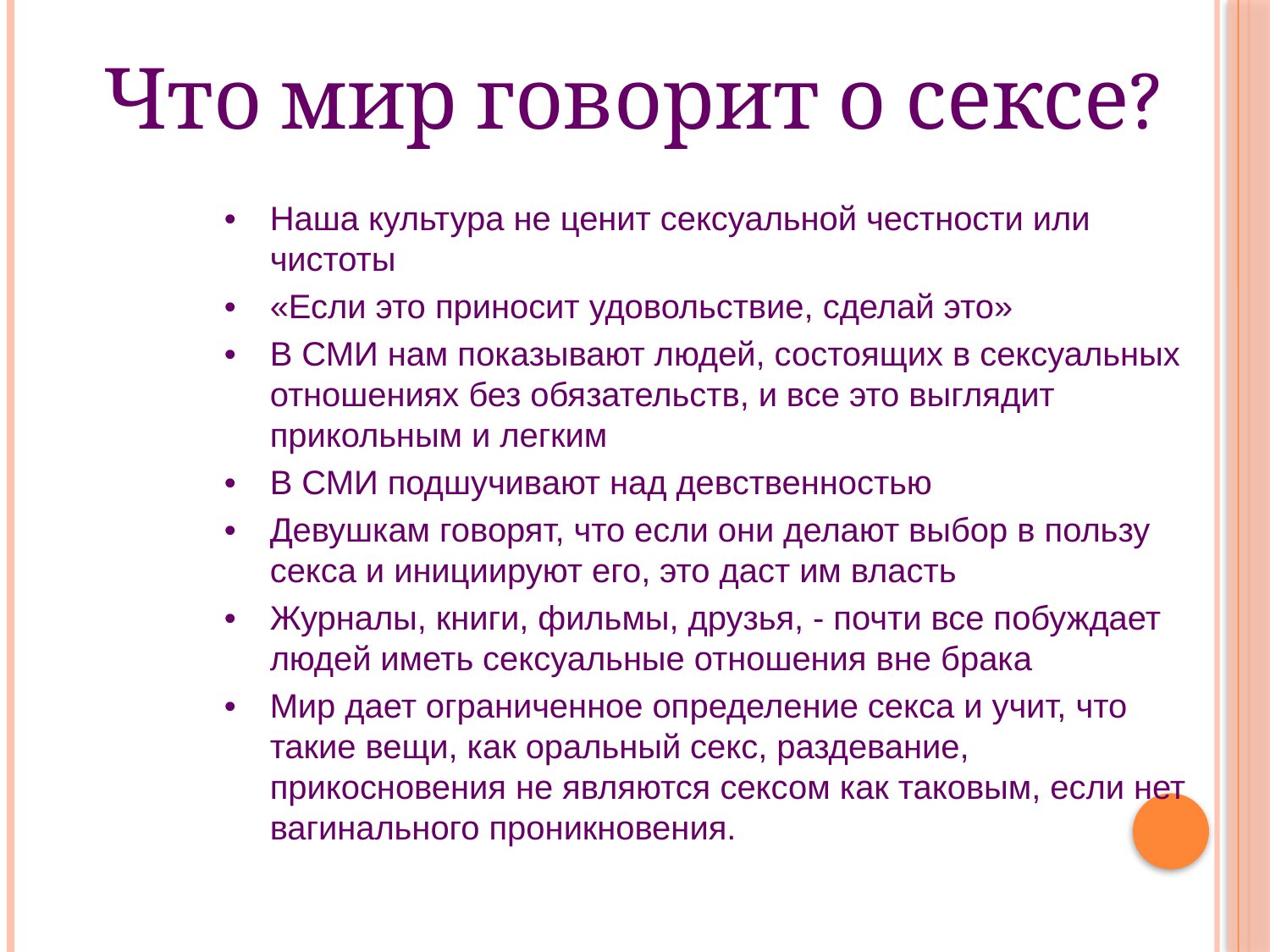

Что мир говорит о сексе?
•	Наша культура не ценит сексуальной честности или чистоты
•	«Если это приносит удовольствие, сделай это»
•	В СМИ нам показывают людей, состоящих в сексуальных отношениях без обязательств, и все это выглядит прикольным и легким
•	В СМИ подшучивают над девственностью
•	Девушкам говорят, что если они делают выбор в пользу секса и инициируют его, это даст им власть
•	Журналы, книги, фильмы, друзья, - почти все побуждает людей иметь сексуальные отношения вне брака
•	Мир дает ограниченное определение секса и учит, что такие вещи, как оральный секс, раздевание, прикосновения не являются сексом как таковым, если нет вагинального проникновения.